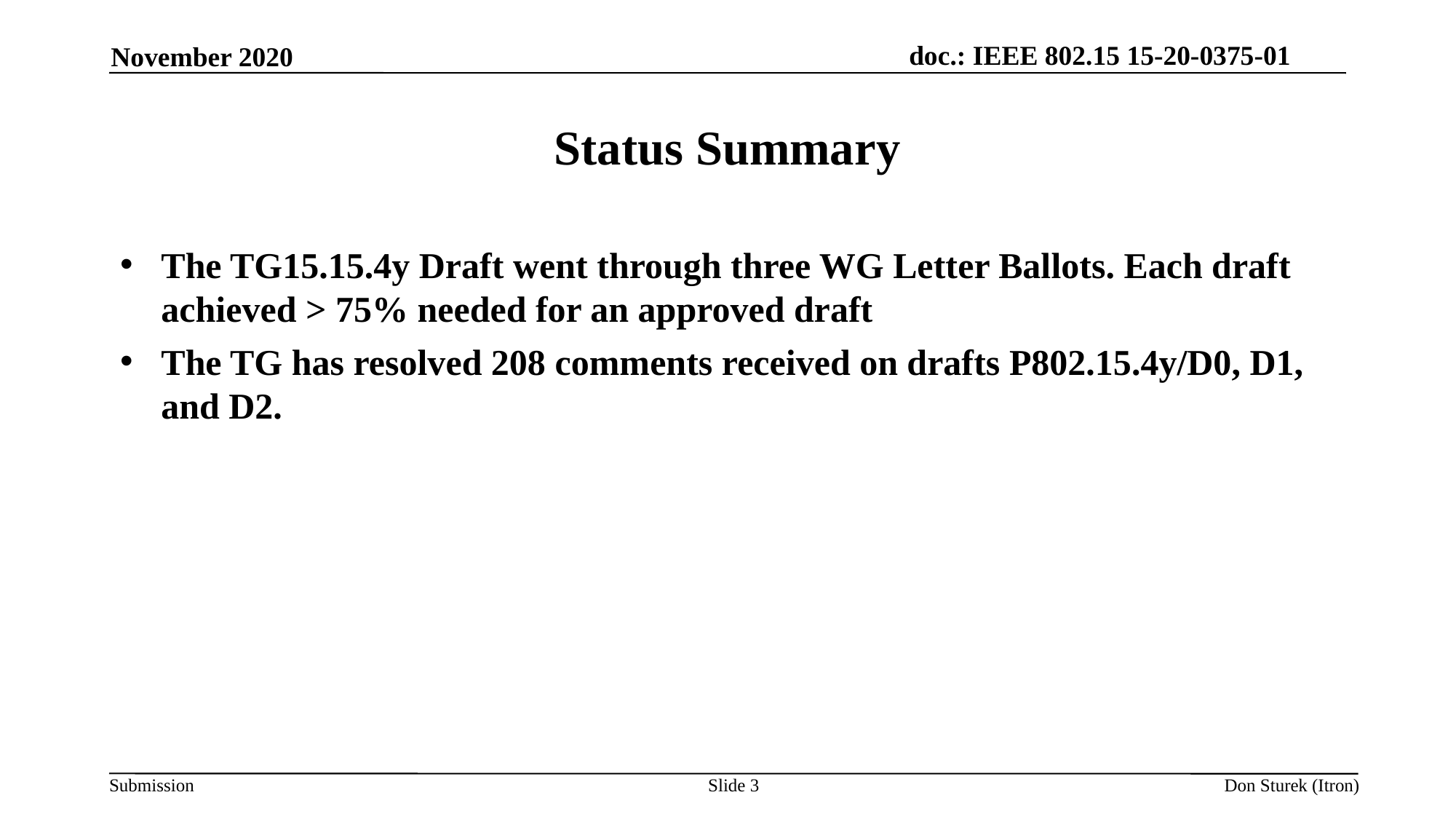

November 2020
# Status Summary
The TG15.15.4y Draft went through three WG Letter Ballots. Each draft achieved > 75% needed for an approved draft
The TG has resolved 208 comments received on drafts P802.15.4y/D0, D1, and D2.
Slide 3
Don Sturek (Itron)